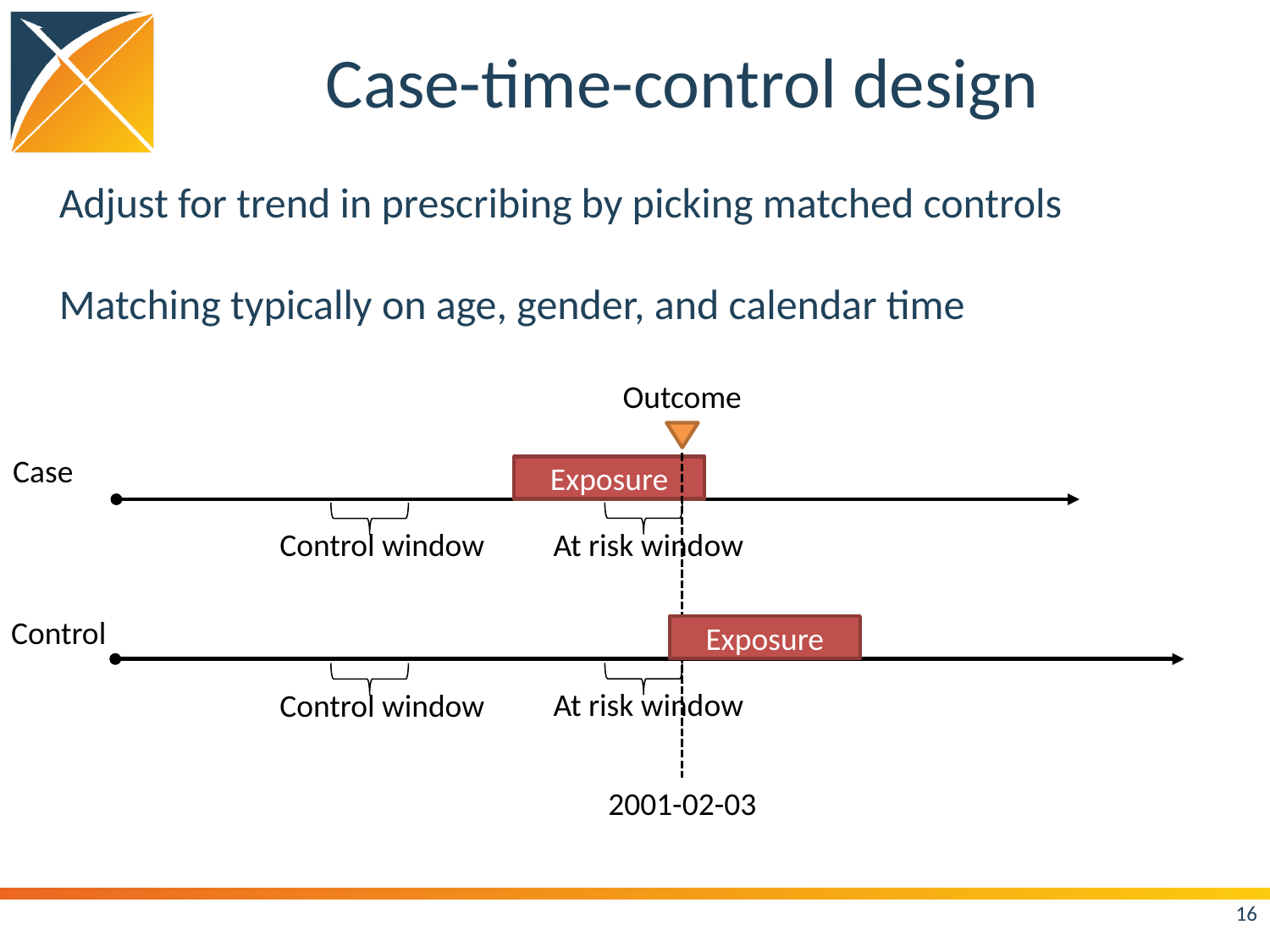

# Case-time-control design
Adjust for trend in prescribing by picking matched controls

Matching typically on age, gender, and calendar time
Outcome

Case
Exposure

At risk window
Control window
Control
Exposure

At risk window
Control window
2001-02-03
16